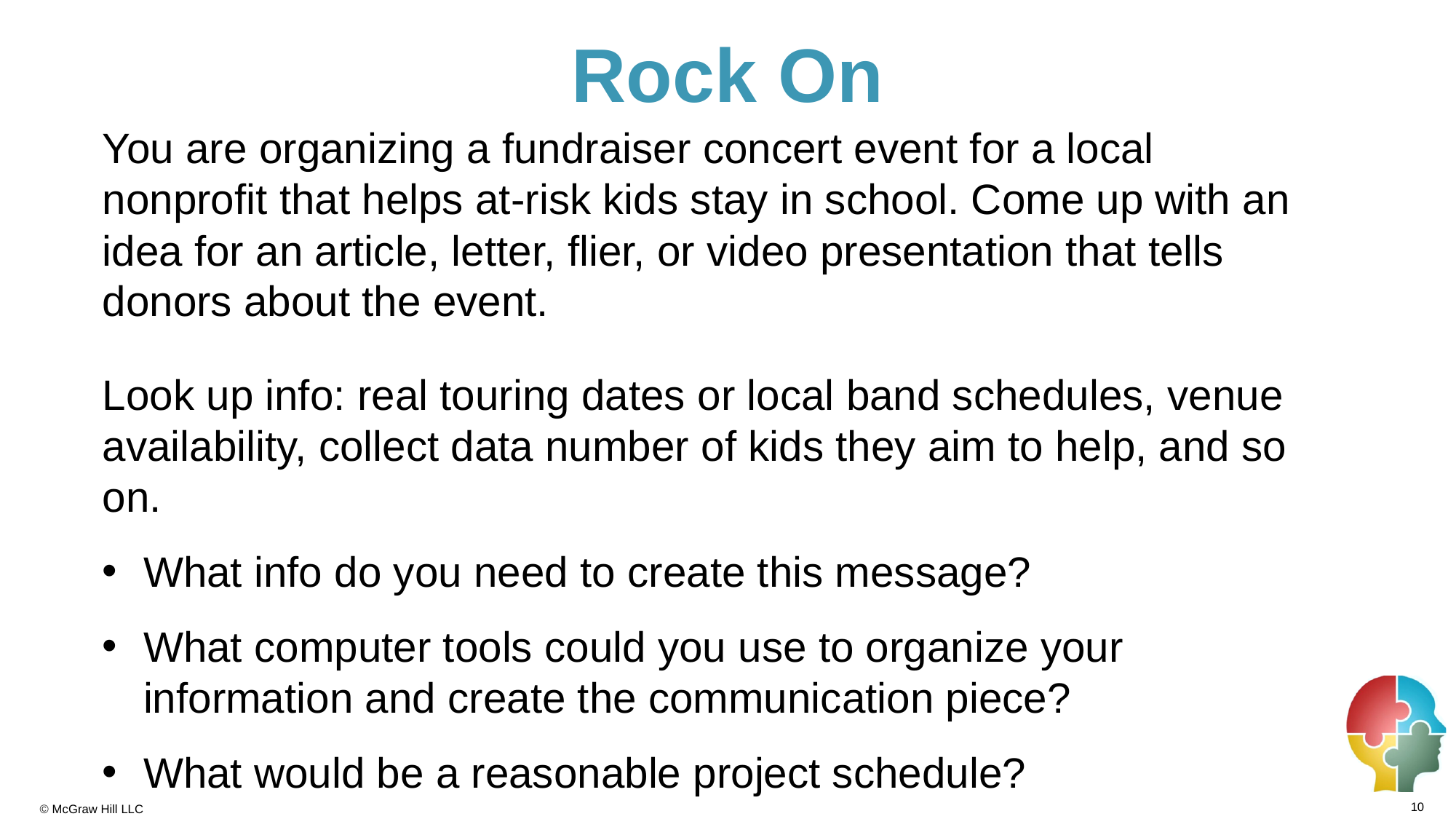

# Rock On
You are organizing a fundraiser concert event for a local nonprofit that helps at-risk kids stay in school. Come up with an idea for an article, letter, flier, or video presentation that tells donors about the event.
Look up info: real touring dates or local band schedules, venue availability, collect data number of kids they aim to help, and so on.
What info do you need to create this message?
What computer tools could you use to organize your information and create the communication piece?
What would be a reasonable project schedule?
10